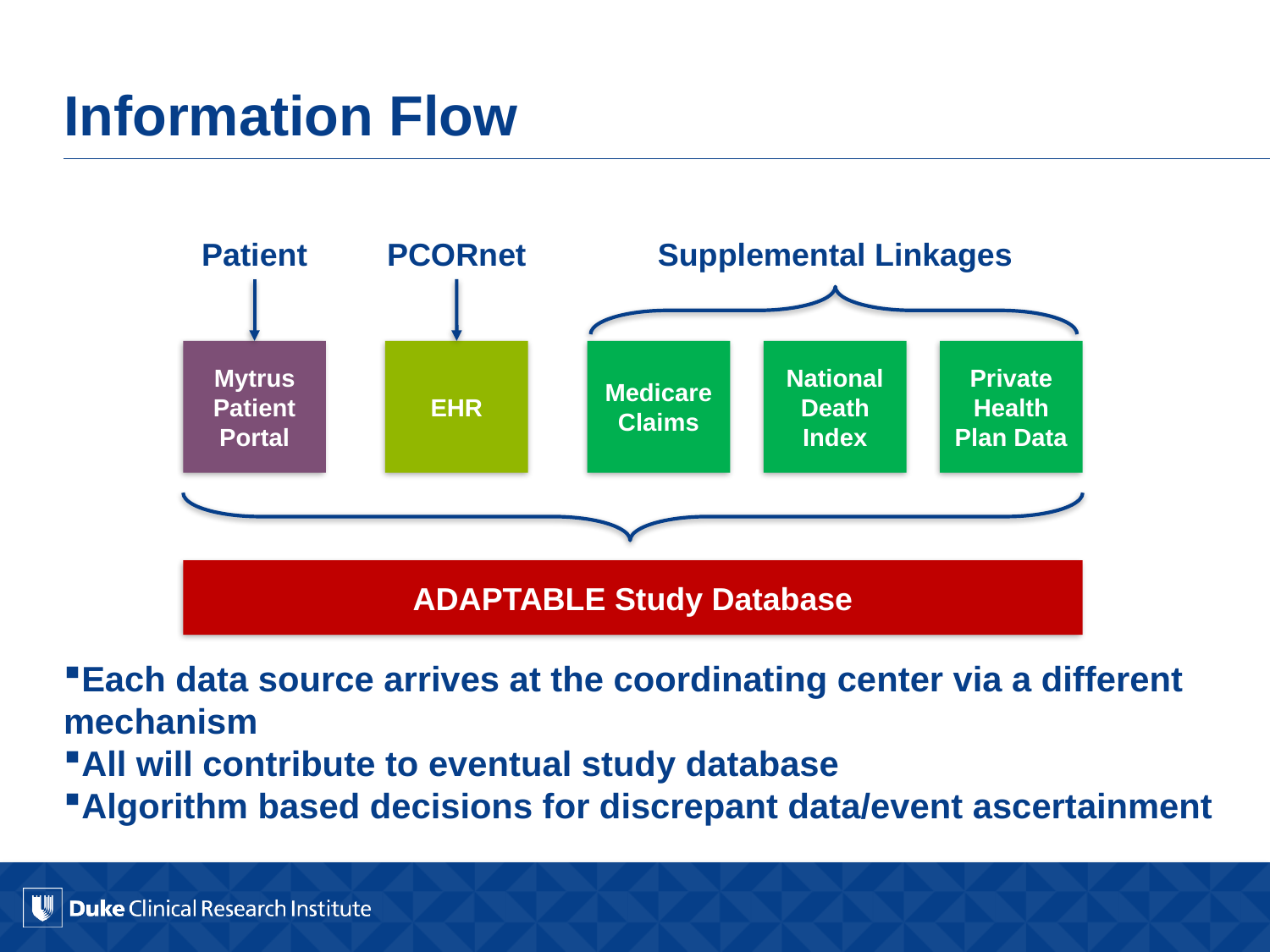

# Information Flow

Patient
PCORnet
Supplemental Linkages
Private Health Plan Data
National Death Index
Mytrus Patient Portal
EHR
Medicare Claims
ADAPTABLE Study Database
Each data source arrives at the coordinating center via a different mechanism
All will contribute to eventual study database
Algorithm based decisions for discrepant data/event ascertainment